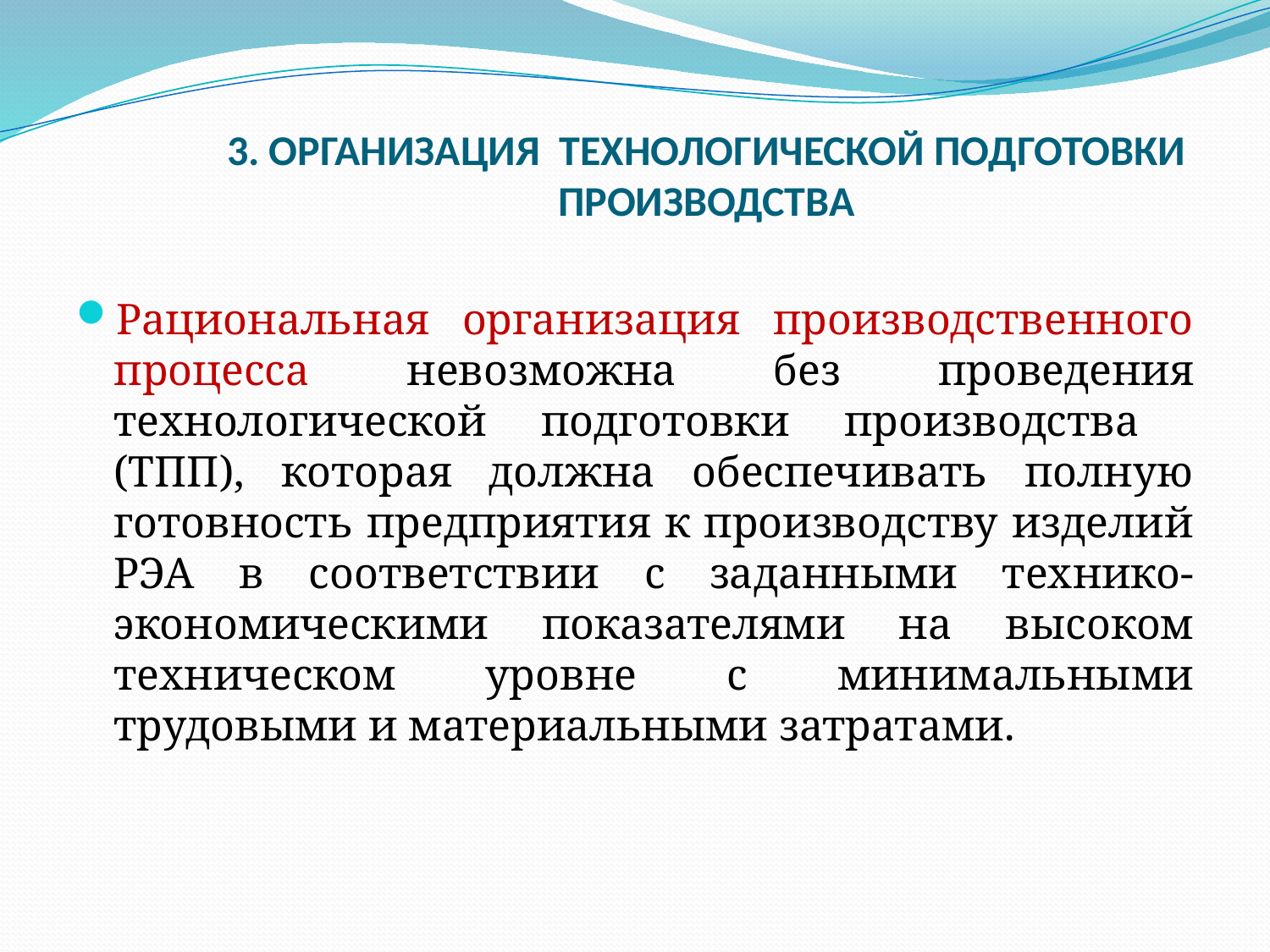

# 3. ОРГАНИЗАЦИЯ  ТЕХНОЛОГИЧЕСКОЙ ПОДГОТОВКИ ПРОИЗВОДСТВА
Рациональная организация производственного процесса невозможна без проведения технологической подготовки производства  (ТПП), которая должна обеспечивать полную готовность предприятия к производству изделий РЭА в соответствии с заданными технико-экономическими показателями на высоком техническом уровне с минимальными трудовыми и материальными затратами.